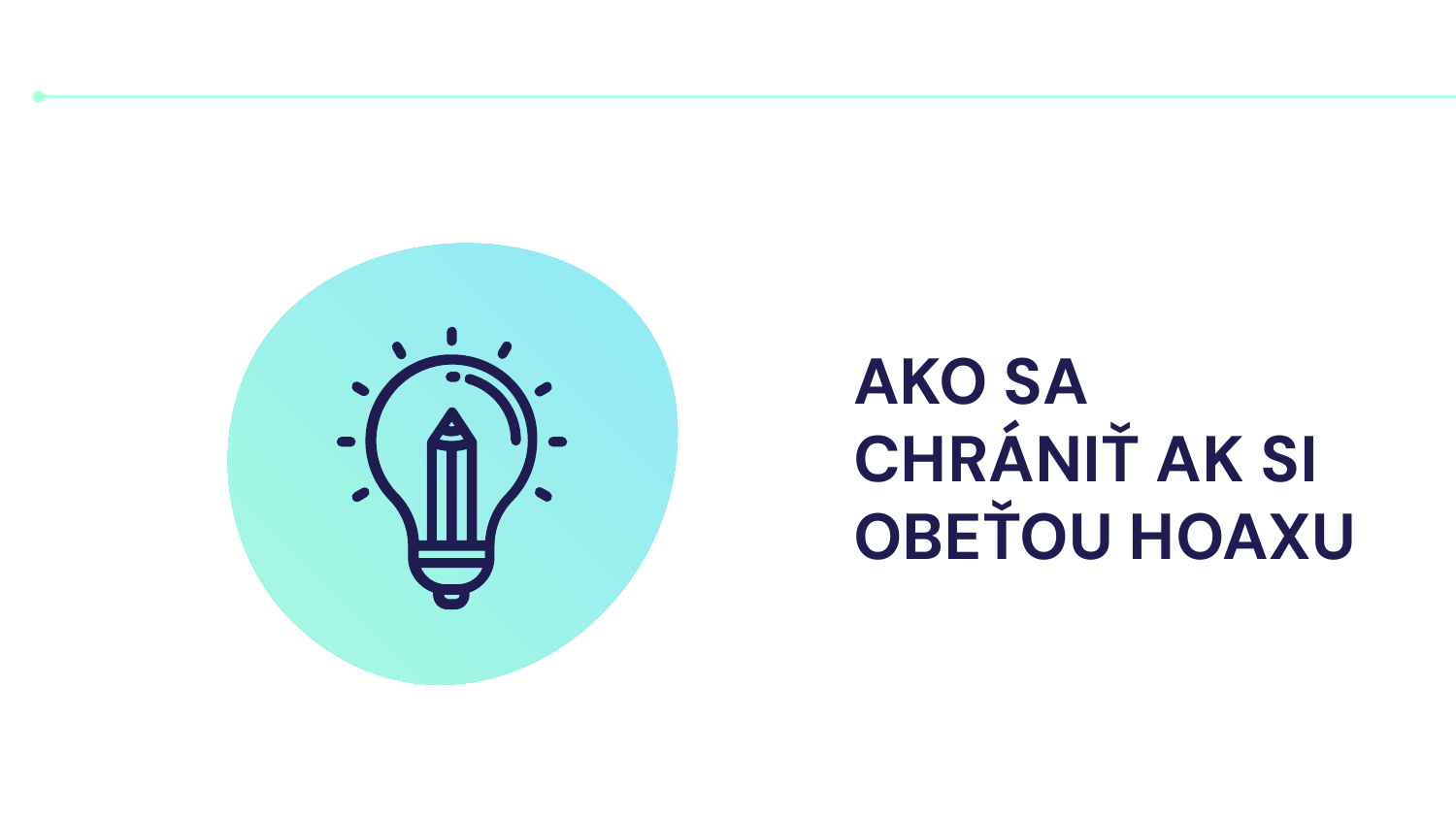

#

AKO SA CHRÁNIŤ AK SI OBEŤOU HOAXU